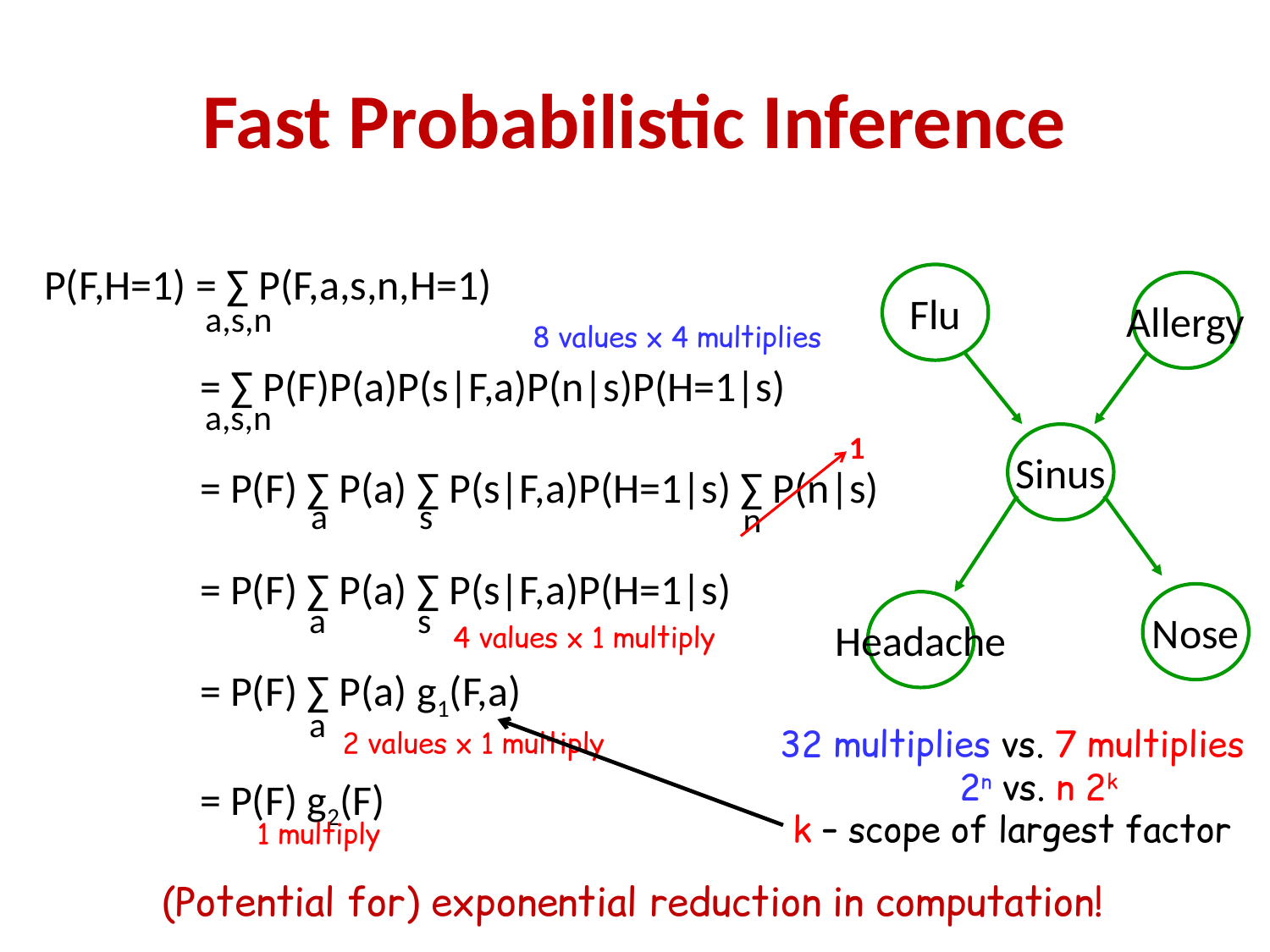

# Fast Probabilistic Inference

P(F,H=1) = ∑ P(F,a,s,n,H=1)

	   = ∑ P(F)P(a)P(s|F,a)P(n|s)P(H=1|s)

	   = P(F) ∑ P(a) ∑ P(s|F,a)P(H=1|s) ∑ P(n|s)

	   = P(F) ∑ P(a) ∑ P(s|F,a)P(H=1|s)

	   = P(F) ∑ P(a) g1(F,a)

	   = P(F) g2(F)

Flu
Allergy

Sinus

Nose
Headache
a,s,n
8 values x 4 multiplies
a,s,n
1
a
s
n
a
s
4 values x 1 multiply
a
32 multiplies vs. 7 multiplies
	 2n vs. n 2k
k – scope of largest factor
2 values x 1 multiply
1 multiply
(Potential for) exponential reduction in computation!